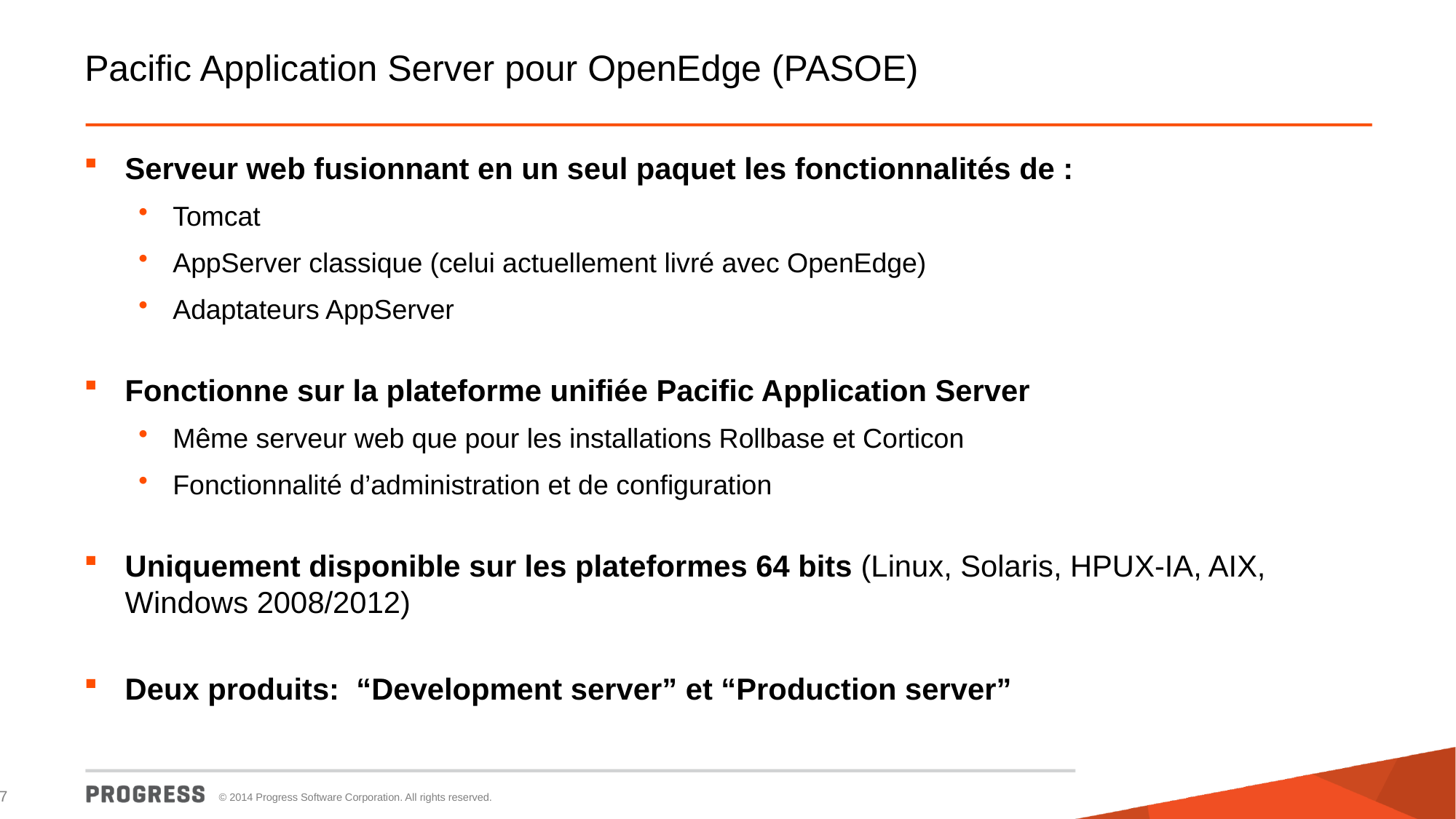

# Pacific Application Server pour OpenEdge (PASOE)
Serveur web fusionnant en un seul paquet les fonctionnalités de :
Tomcat
AppServer classique (celui actuellement livré avec OpenEdge)
Adaptateurs AppServer
Fonctionne sur la plateforme unifiée Pacific Application Server
Même serveur web que pour les installations Rollbase et Corticon
Fonctionnalité d’administration et de configuration
Uniquement disponible sur les plateformes 64 bits (Linux, Solaris, HPUX-IA, AIX, Windows 2008/2012)
Deux produits:  “Development server” et “Production server”